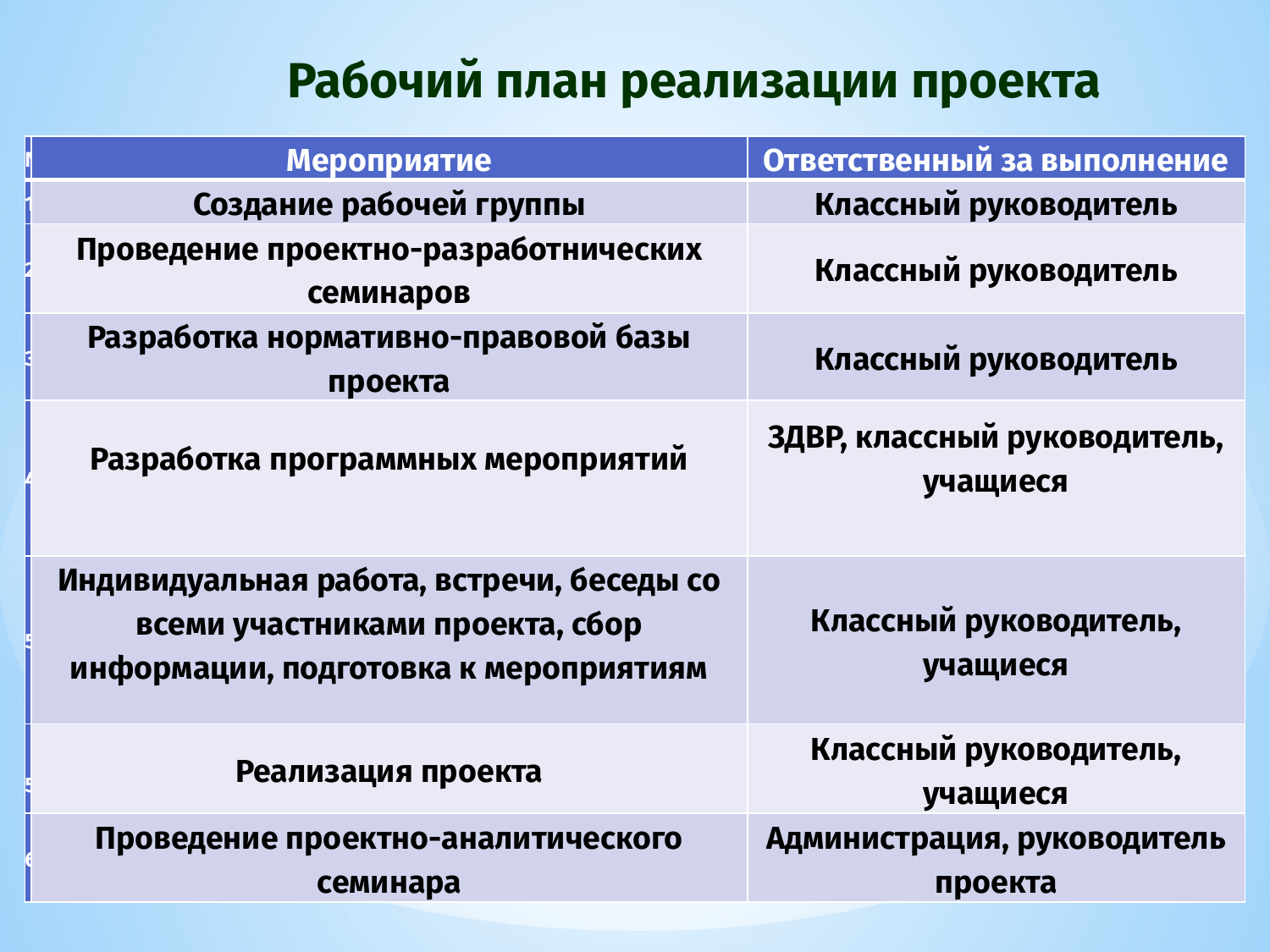

Рабочий план реализации проекта
| № | Мероприятие | Ответственный за выполнение |
| --- | --- | --- |
| 1 | Создание рабочей группы | Классный руководитель |
| 2 | Проведение проектно-разработнических семинаров | Классный руководитель |
| 3 | Разработка нормативно-правовой базы проекта | Классный руководитель |
| 4 | Разработка программных мероприятий | ЗДВР, классный руководитель, учащиеся |
| 5 | Индивидуальная работа, встречи, беседы со всеми участниками проекта, сбор информации, подготовка к мероприятиям | Классный руководитель, учащиеся |
| 5 | Реализация проекта | Классный руководитель, учащиеся |
| 6 | Проведение проектно-аналитического семинара | Администрация, руководитель проекта |
#